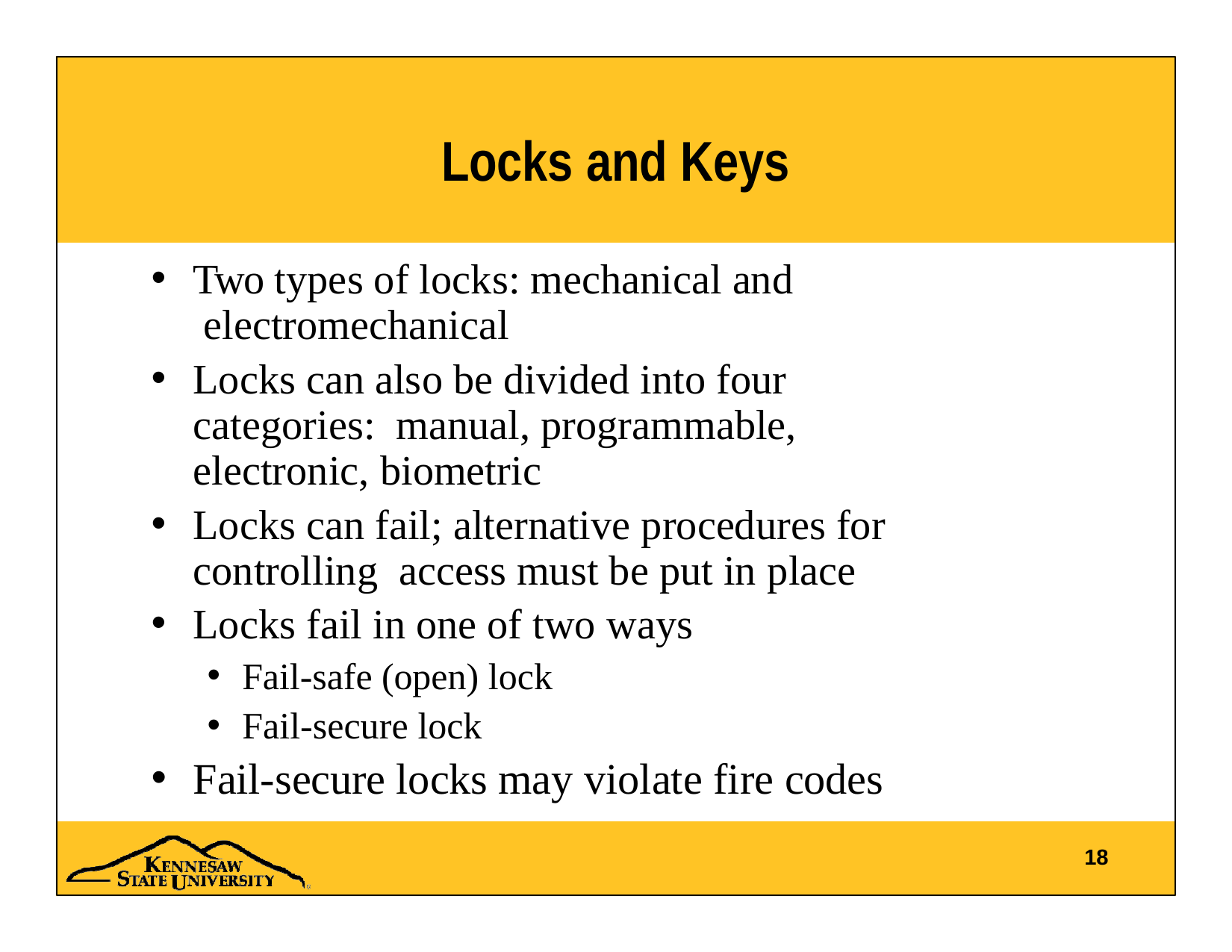

# Locks and Keys
Two types of locks: mechanical and  electromechanical
Locks can also be divided into four categories:  manual, programmable, electronic, biometric
Locks can fail; alternative procedures for controlling  access must be put in place
Locks fail in one of two ways
Fail-safe (open) lock
Fail-secure lock
Fail-secure locks may violate fire codes

18